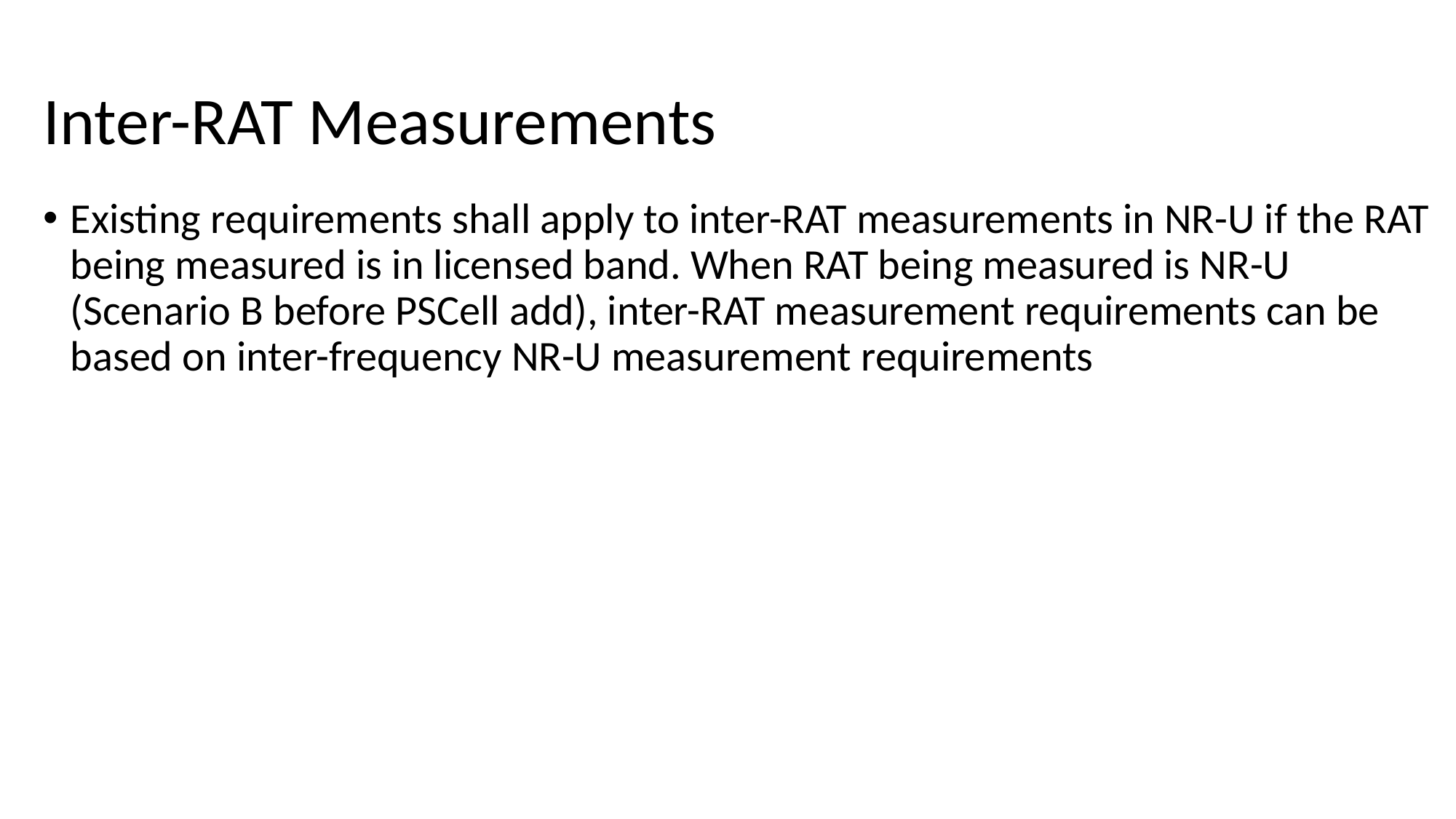

# Inter-RAT Measurements

Existing requirements shall apply to inter-RAT measurements in NR-U if the RAT being measured is in licensed band. When RAT being measured is NR-U (Scenario B before PSCell add), inter-RAT measurement requirements can be based on inter-frequency NR-U measurement requirements